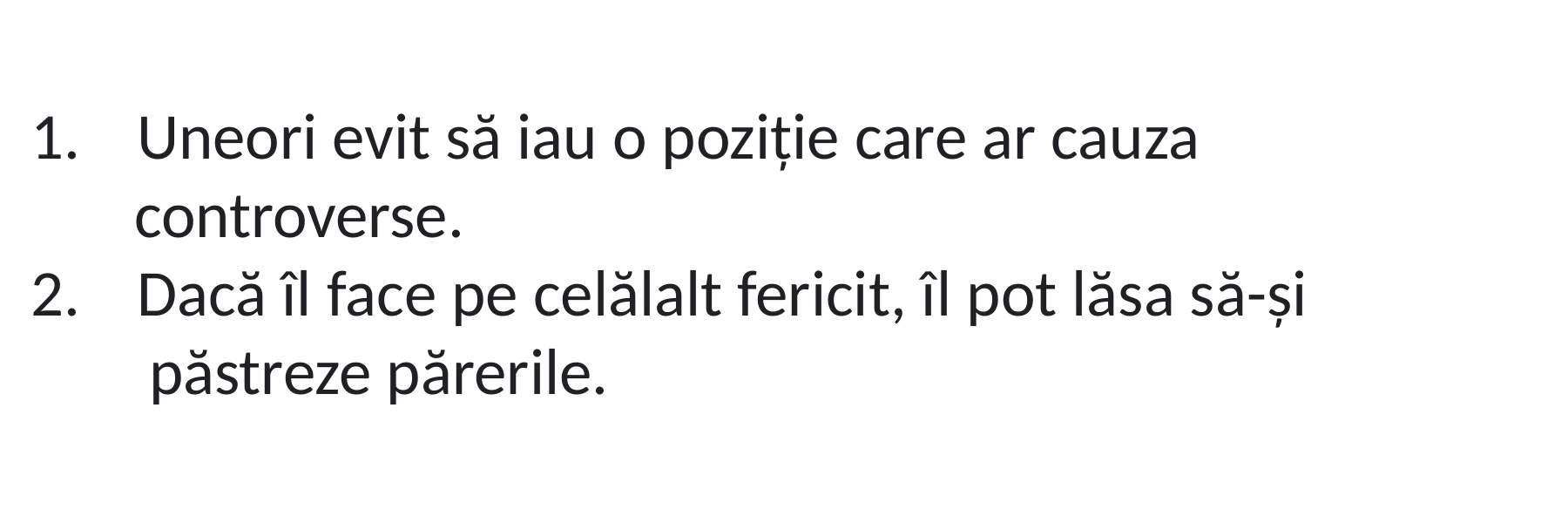

Uneori evit să iau o poziție care ar cauza
       controverse.
Dacă îl face pe celălalt fericit, îl pot lăsa să-și
        păstreze părerile.